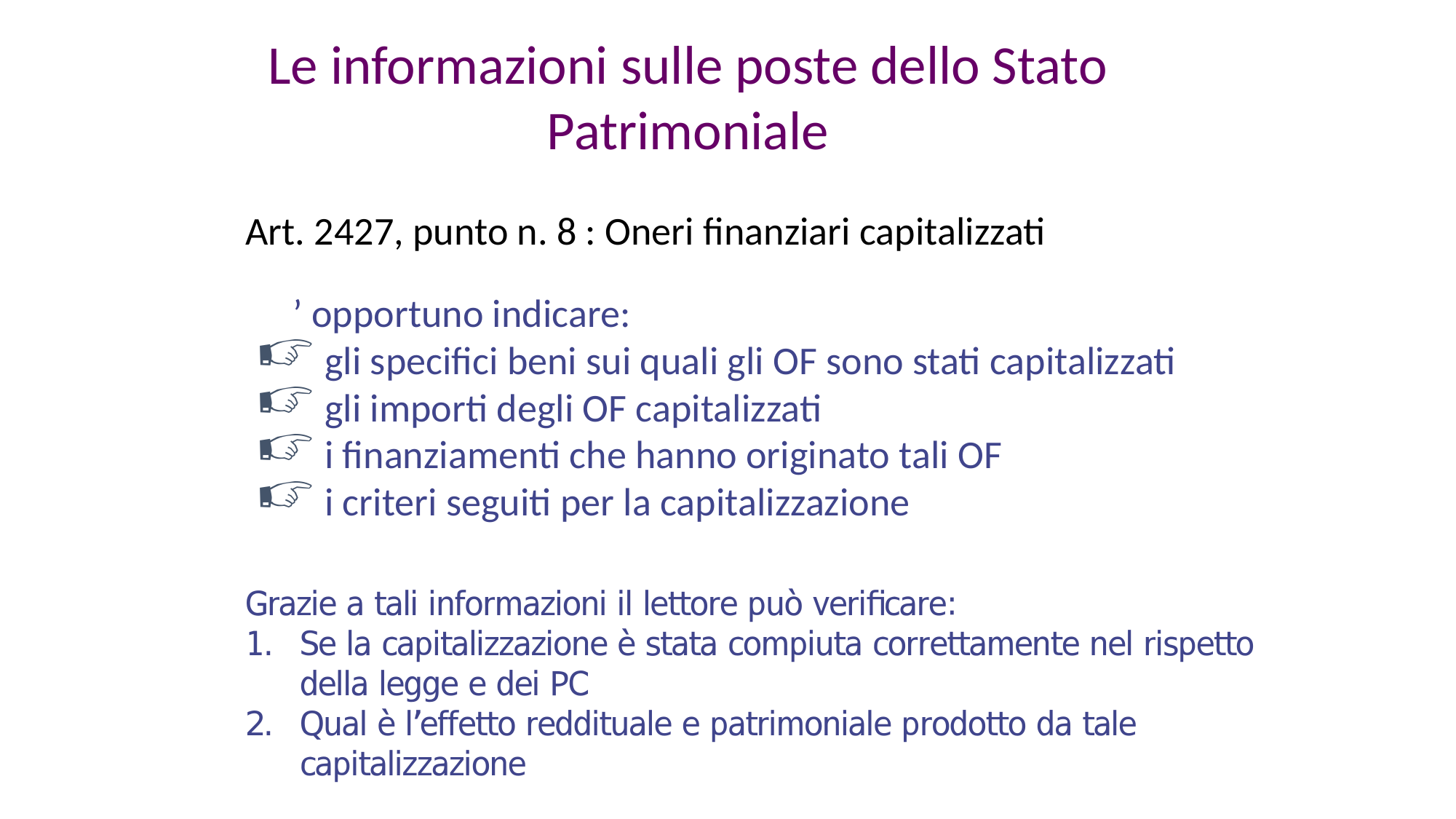

Le informazioni sulle poste dello Stato Patrimoniale
Art. 2427, punto n. 8 : Oneri finanziari capitalizzati
 E’ opportuno indicare:
gli specifici beni sui quali gli OF sono stati capitalizzati
gli importi degli OF capitalizzati
i finanziamenti che hanno originato tali OF
i criteri seguiti per la capitalizzazione

Grazie a tali informazioni il lettore può verificare:
Se la capitalizzazione è stata compiuta correttamente nel rispetto della legge e dei PC
Qual è l’effetto reddituale e patrimoniale prodotto da tale capitalizzazione